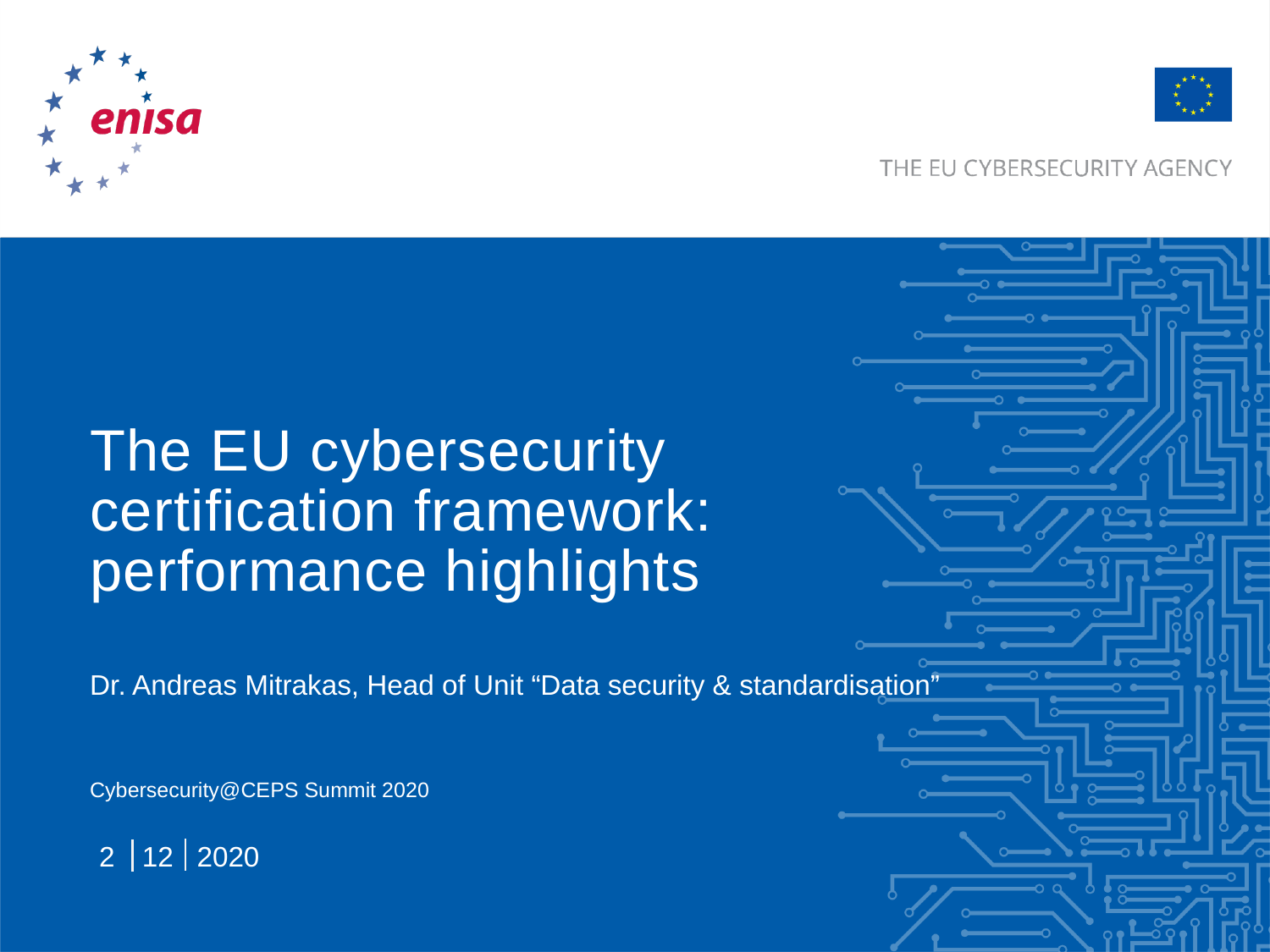

The EU cybersecurity certification framework: performance highlights
Dr. Andreas Mitrakas, Head of Unit “Data security & standardisation”

Cybersecurity@CEPS Summit 2020

2020
12
 2